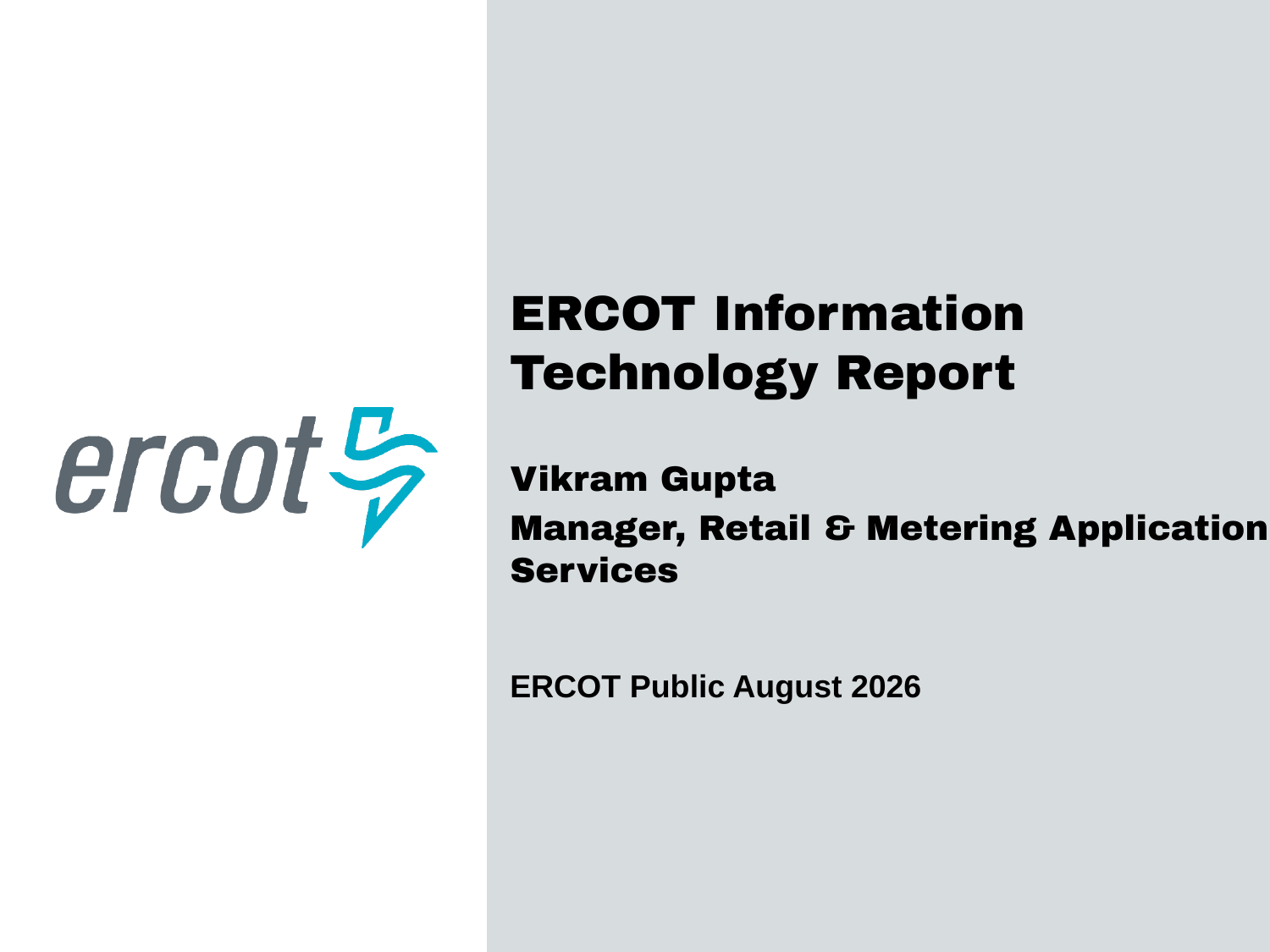

ERCOT Information Technology Report

Vikram Gupta
Manager, Retail & Metering Application Services

ERCOT Public August 2026